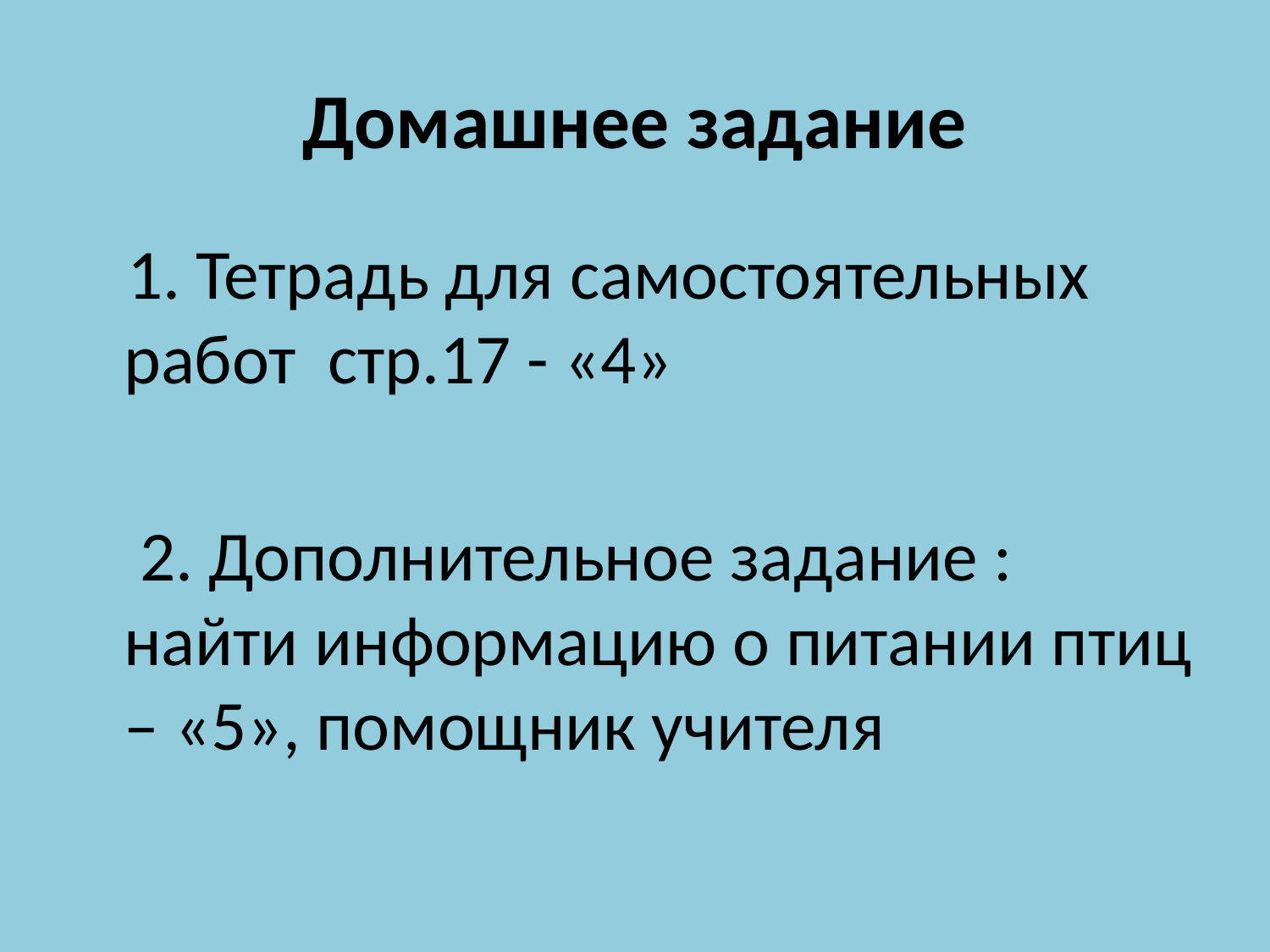

# Домашнее задание
    1. Тетрадь для самостоятельных работ  стр.17 - «4»

    2. Дополнительное задание : найти информацию о питании птиц – «5», помощник учителя